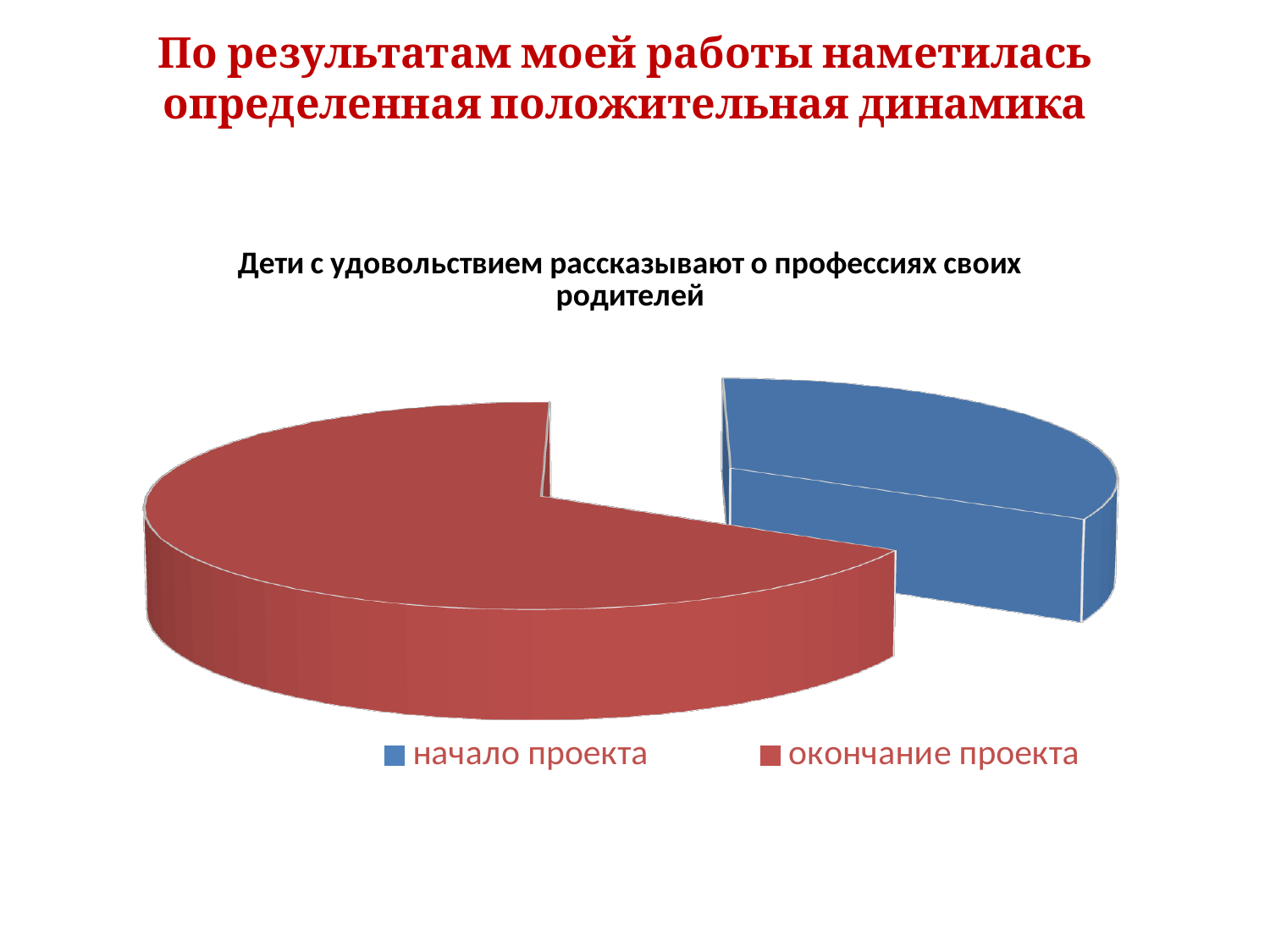

По результатам моей работы наметилась определенная положительная динамика

[unsupported chart]